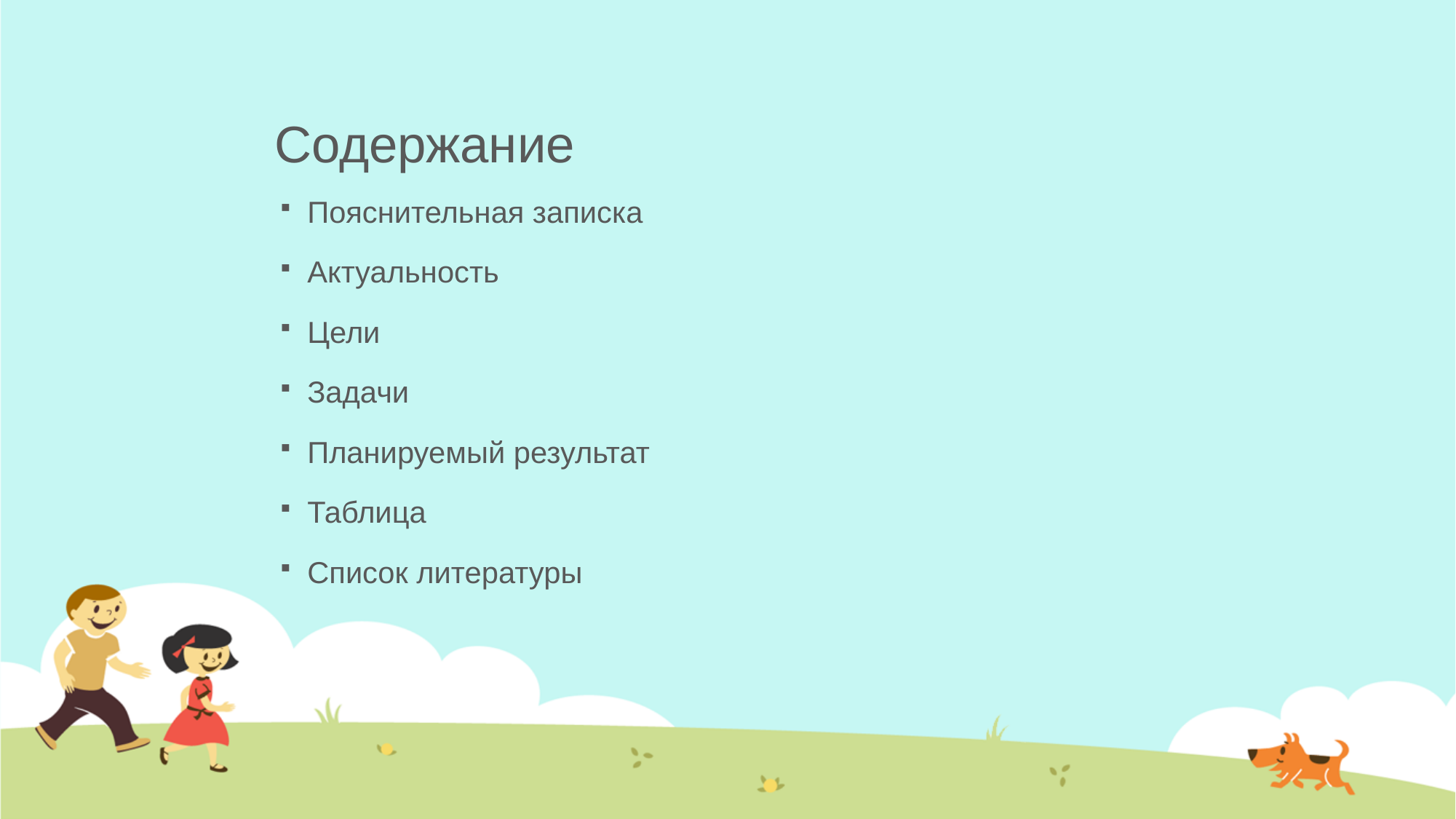

# Содержание
Пояснительная записка
Актуальность
Цели
Задачи
Планируемый результат
Таблица
Список литературы